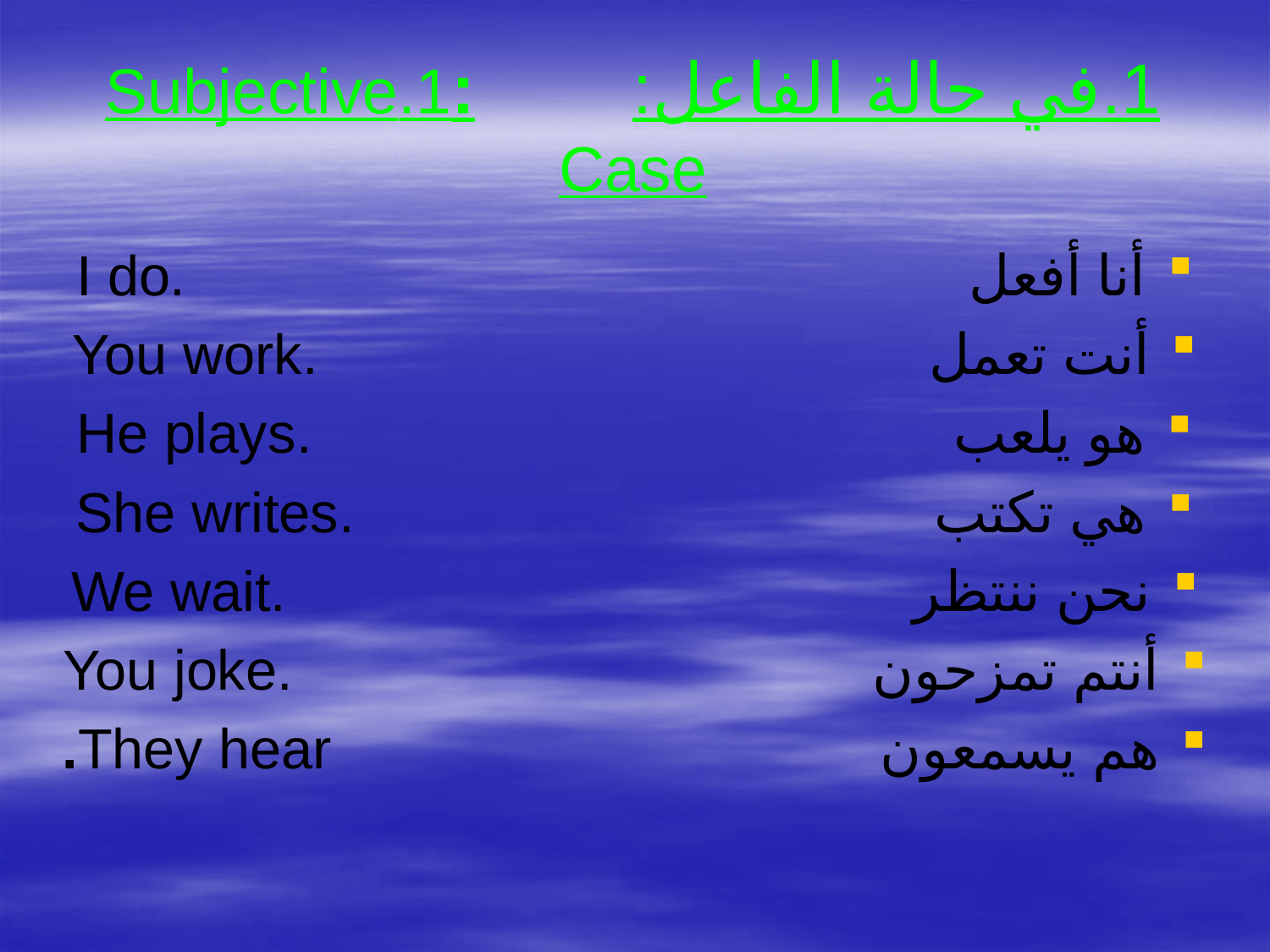

# 1.في حالة الفاعل:        :1.Subjective Case
أنا أفعل                                                  .I do
أنت تعمل                                       .You work
هو يلعب                                         .He plays
هي تكتب                                     .She writes
نحن ننتظر                                        .We wait
أنتم تمزحون                                     .You joke
هم يسمعون                                   They hear.